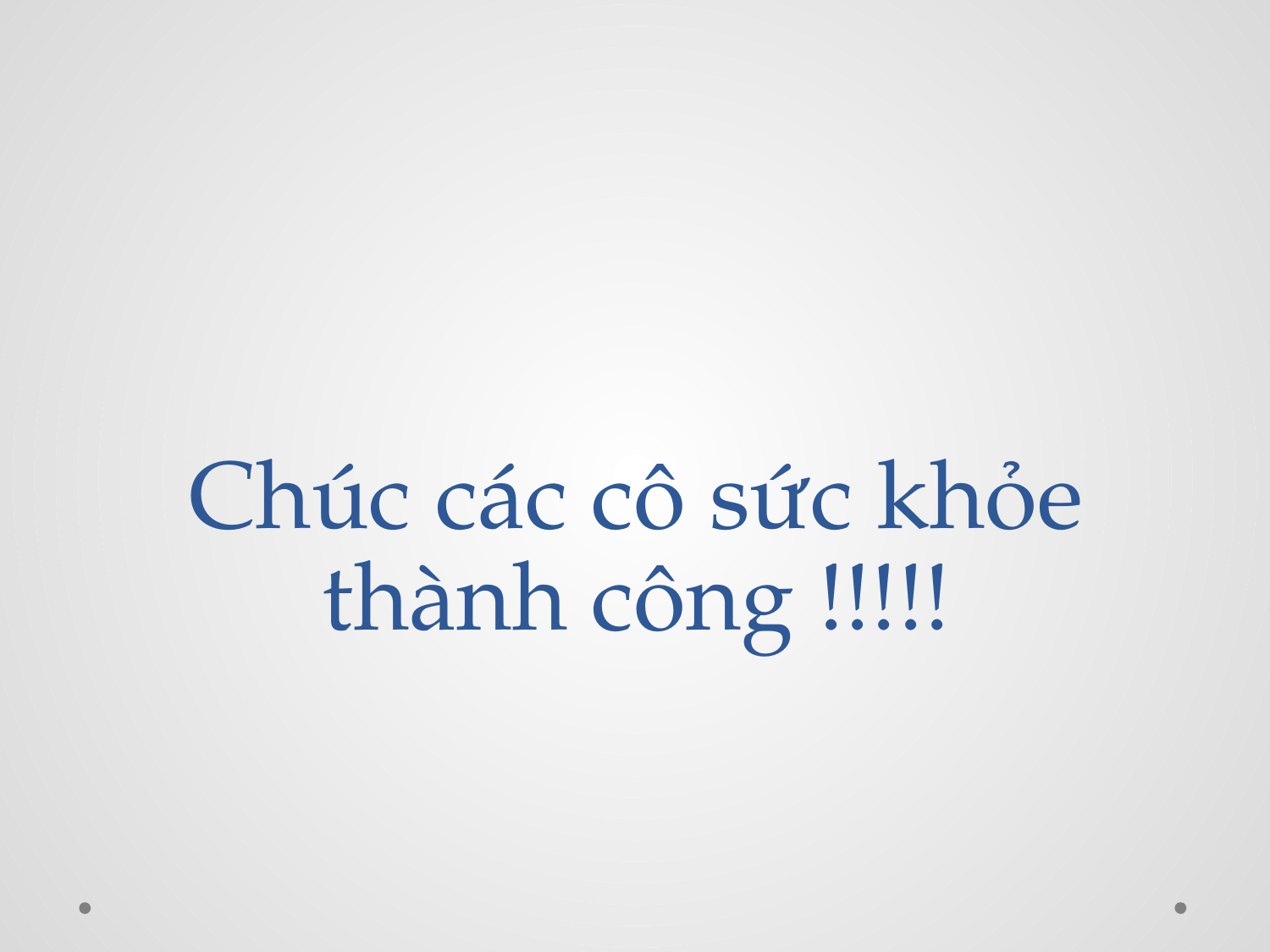

# Chúc các cô sức khỏe thành công !!!!!